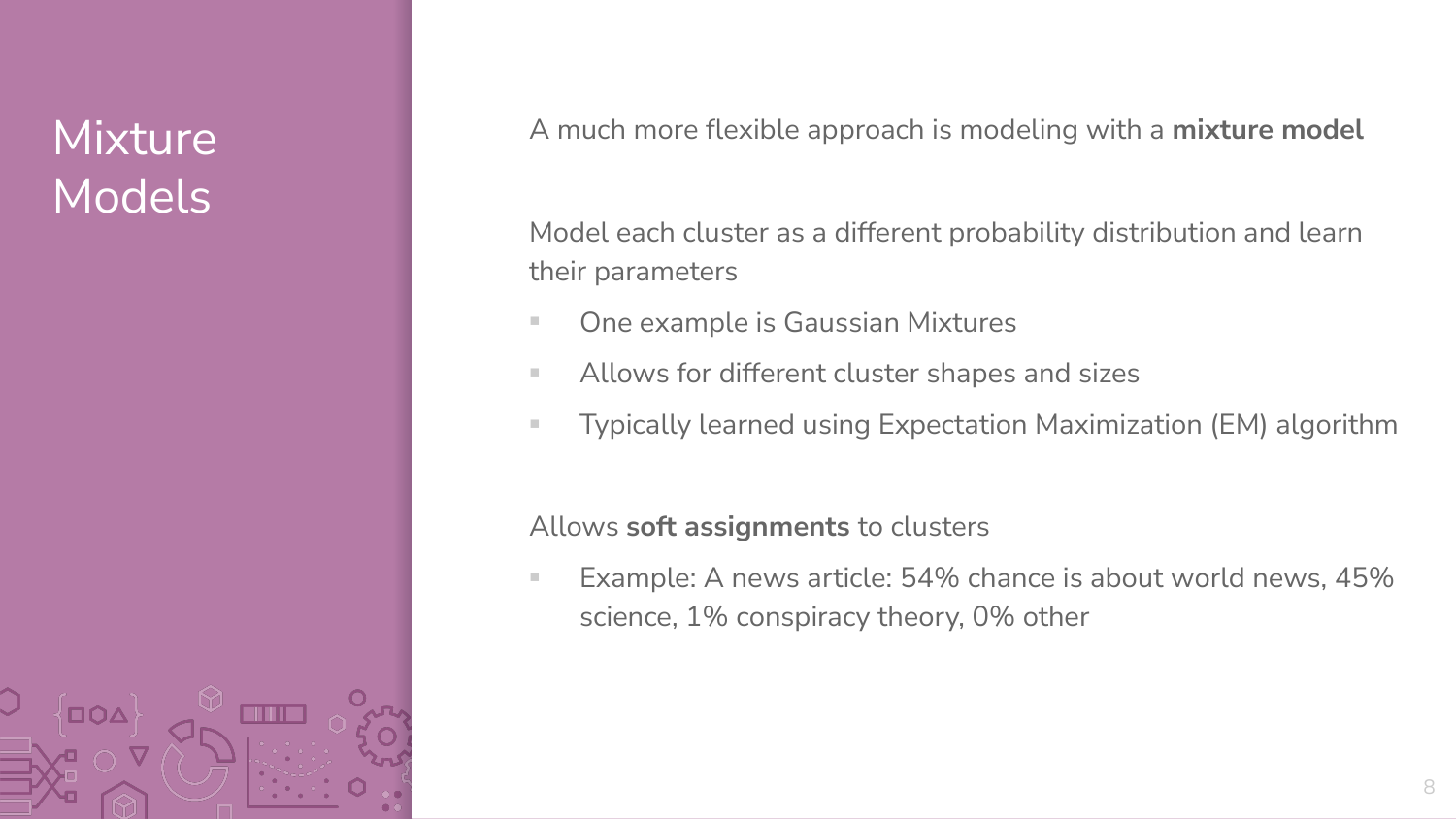

# Mixture Models
A much more flexible approach is modeling with a mixture model

Model each cluster as a different probability distribution and learn their parameters
One example is Gaussian Mixtures
Allows for different cluster shapes and sizes
Typically learned using Expectation Maximization (EM) algorithm

Allows soft assignments to clusters
Example: A news article: 54% chance is about world news, 45% science, 1% conspiracy theory, 0% other

8